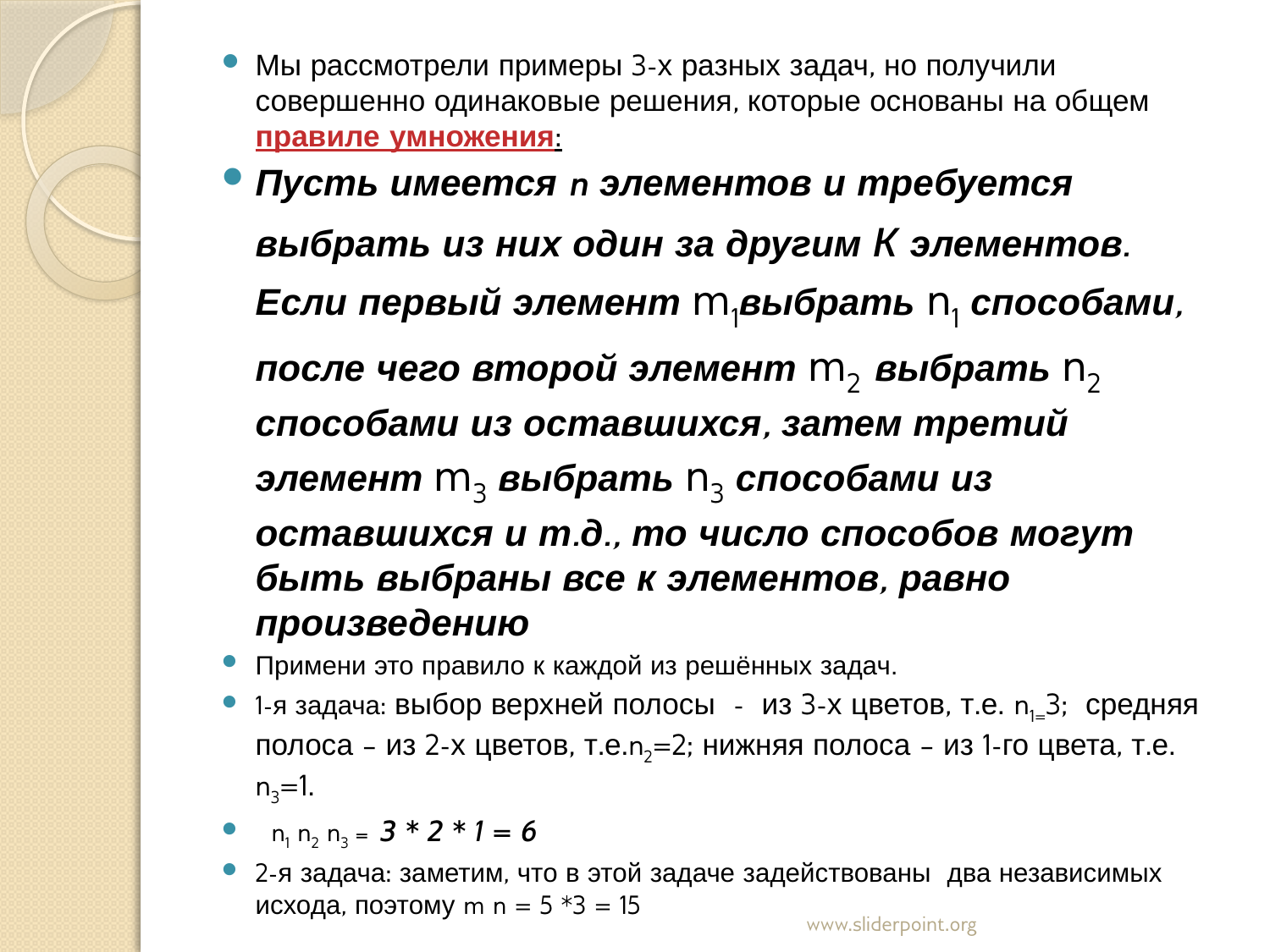

Мы рассмотрели примеры 3-х разных задач, но получили совершенно одинаковые решения, которые основаны на общем правиле умножения:
Пусть имеется n элементов и требуется выбрать из них один за другим к элементов. Если первый элемент m1выбрать n1 способами, после чего второй элемент m2 выбрать n2 способами из оставшихся, затем третий элемент m3 выбрать n3 способами из оставшихся и т.д., то число способов могут быть выбраны все к элементов, равно произведению
Примени это правило к каждой из решённых задач.
1-я задача: выбор верхней полосы  -  из 3-х цветов, т.е. n1=3;  средняя полоса – из 2-х цветов, т.е.n2=2; нижняя полоса – из 1-го цвета, т.е. n3=1.
  n1 n2 n3 =  3 * 2 * 1 = 6
2-я задача: заметим, что в этой задаче задействованы  два независимых исхода, поэтому m n = 5 *3 = 15

www.sliderpoint.org